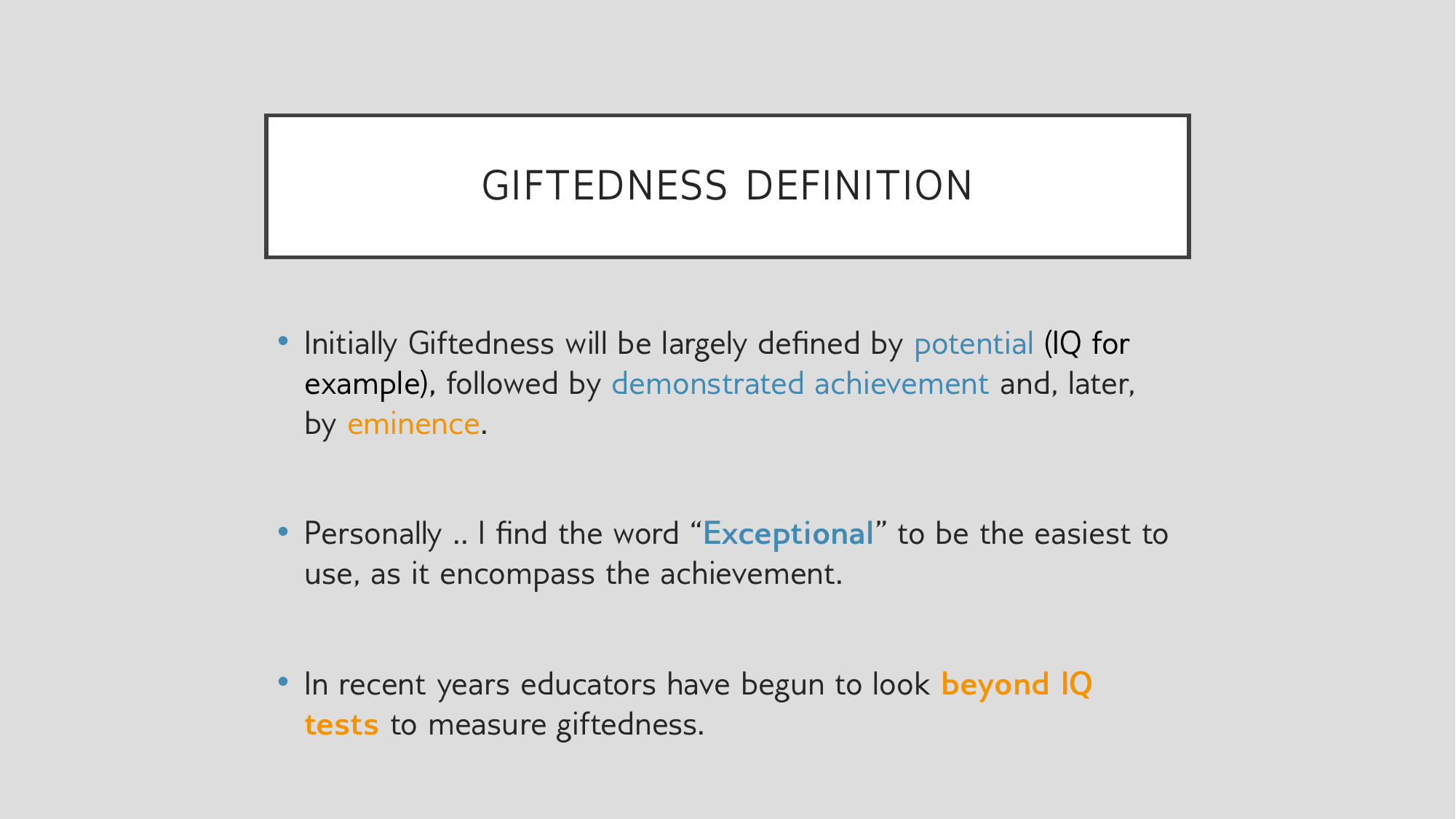

# Giftedness definition
Initially Giftedness will be largely defined by potential (IQ for example), followed by demonstrated achievement and, later, by eminence.

Personally .. I find the word “Exceptional” to be the easiest to use, as it encompass the achievement.

In recent years educators have begun to look beyond IQ tests to measure giftedness.